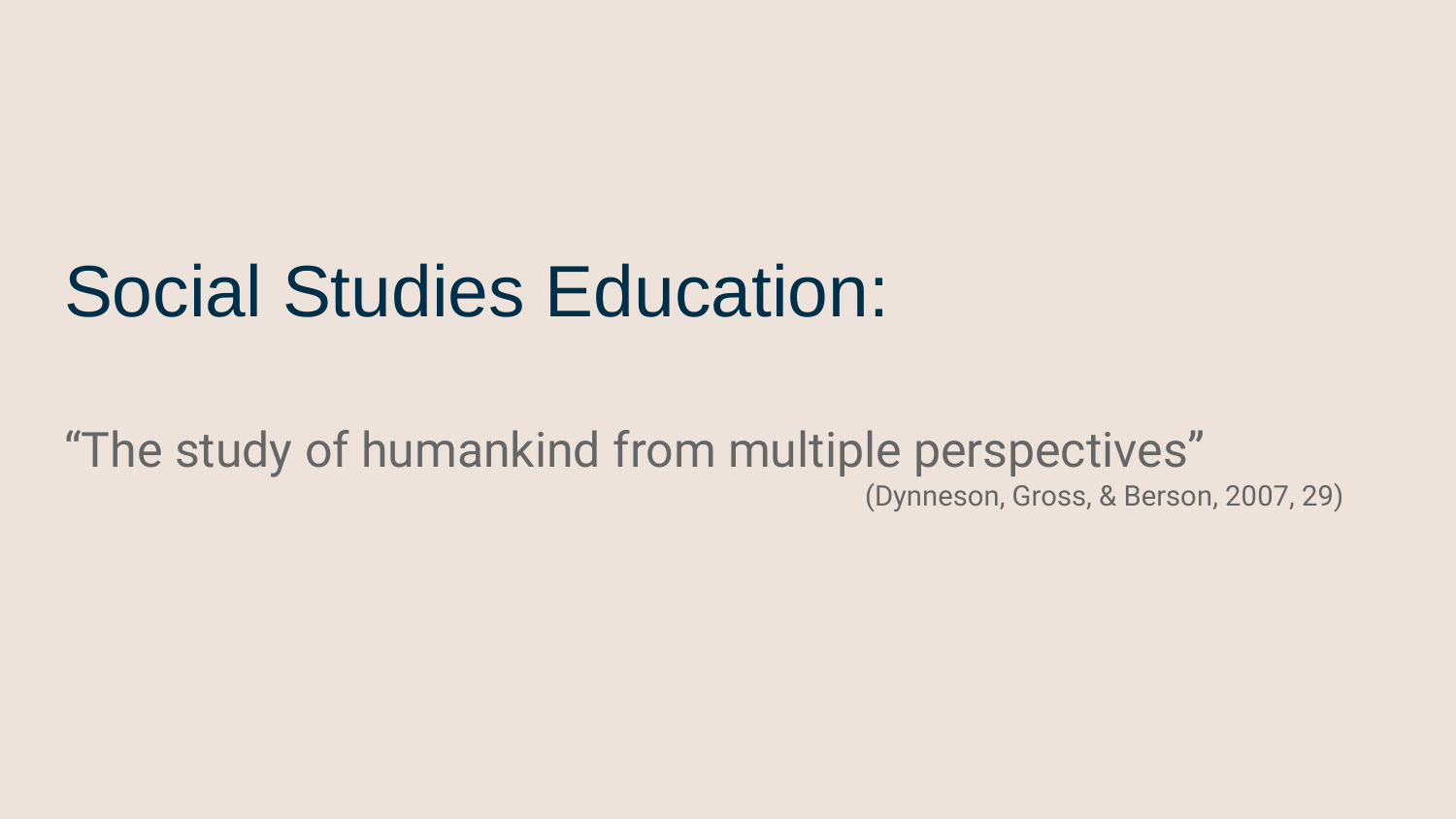

# Social Studies Education:

“The study of humankind from multiple perspectives”
(Dynneson, Gross, & Berson, 2007, 29)